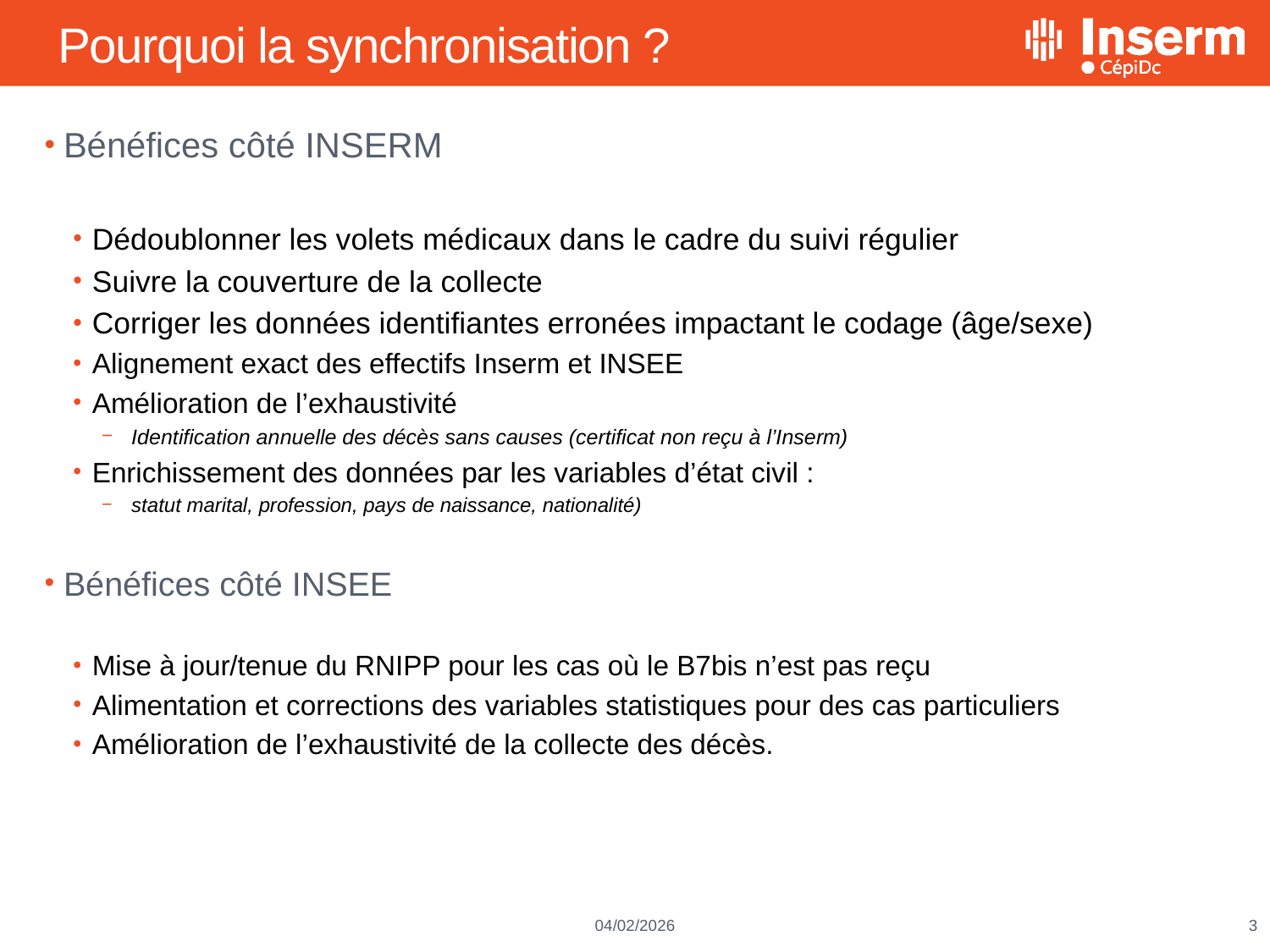

# Pourquoi la synchronisation ?
Bénéfices côté INSERM

Dédoublonner les volets médicaux dans le cadre du suivi régulier
Suivre la couverture de la collecte
Corriger les données identifiantes erronées impactant le codage (âge/sexe)
Alignement exact des effectifs Inserm et INSEE
Amélioration de l’exhaustivité
Identification annuelle des décès sans causes (certificat non reçu à l’Inserm)
Enrichissement des données par les variables d’état civil :
statut marital, profession, pays de naissance, nationalité)

Bénéfices côté INSEE

Mise à jour/tenue du RNIPP pour les cas où le B7bis n’est pas reçu
Alimentation et corrections des variables statistiques pour des cas particuliers
Amélioration de l’exhaustivité de la collecte des décès.
3